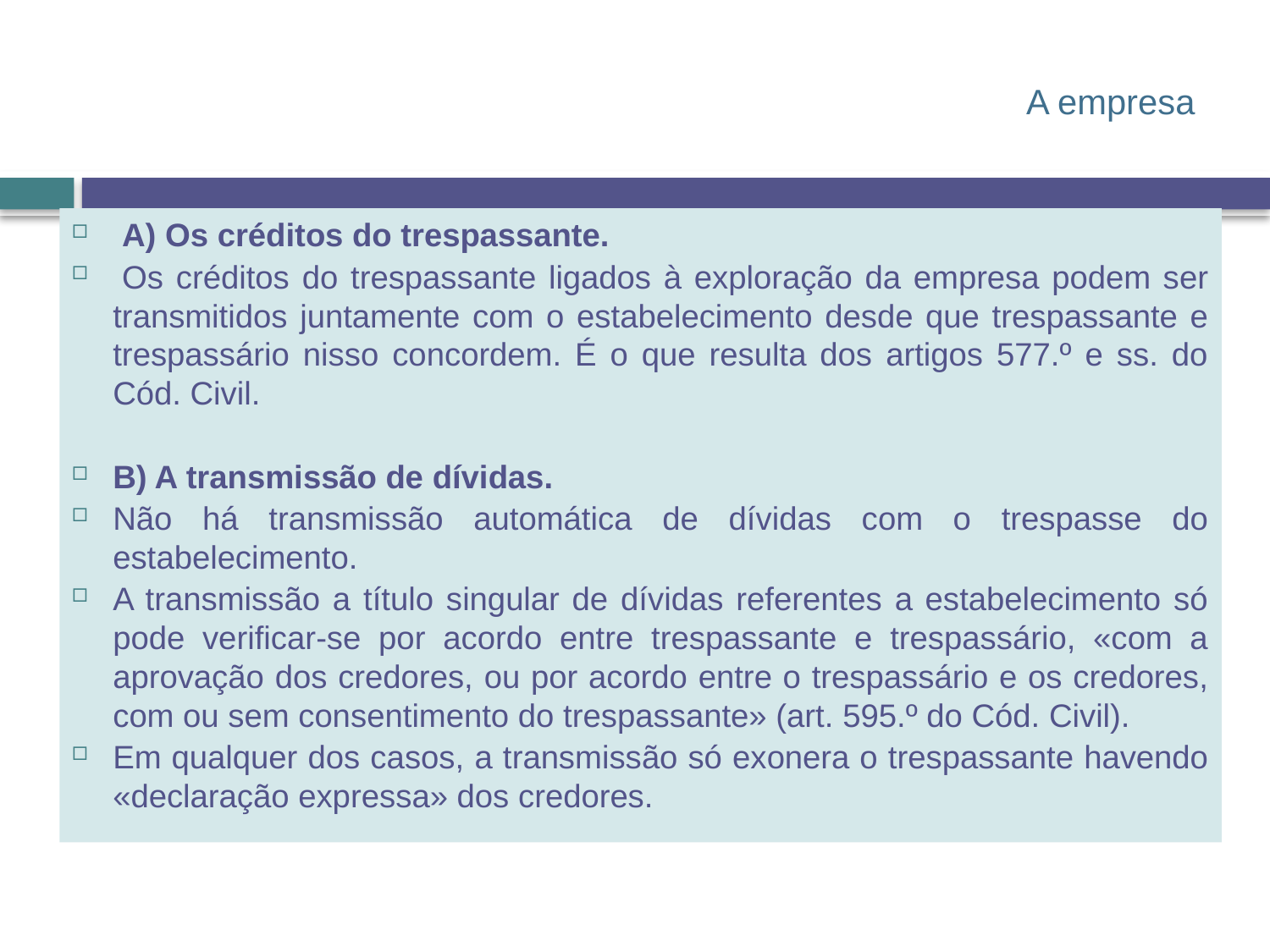

# A empresa
 A) Os créditos do trespassante.
 Os créditos do trespassante ligados à exploração da empresa podem ser transmitidos juntamente com o estabelecimento desde que trespassante e trespassário nisso concordem. É o que resulta dos artigos 577.º e ss. do Cód. Civil.

B) A transmissão de dívidas.
Não há transmissão automática de dívidas com o trespasse do estabelecimento.
A transmissão a título singular de dívidas referentes a estabelecimento só pode verificar-se por acordo entre trespassante e trespassário, «com a aprovação dos credores, ou por acordo entre o trespassário e os credores, com ou sem consentimento do trespassante» (art. 595.º do Cód. Civil).
Em qualquer dos casos, a transmissão só exonera o trespassante havendo «declaração expressa» dos credores.